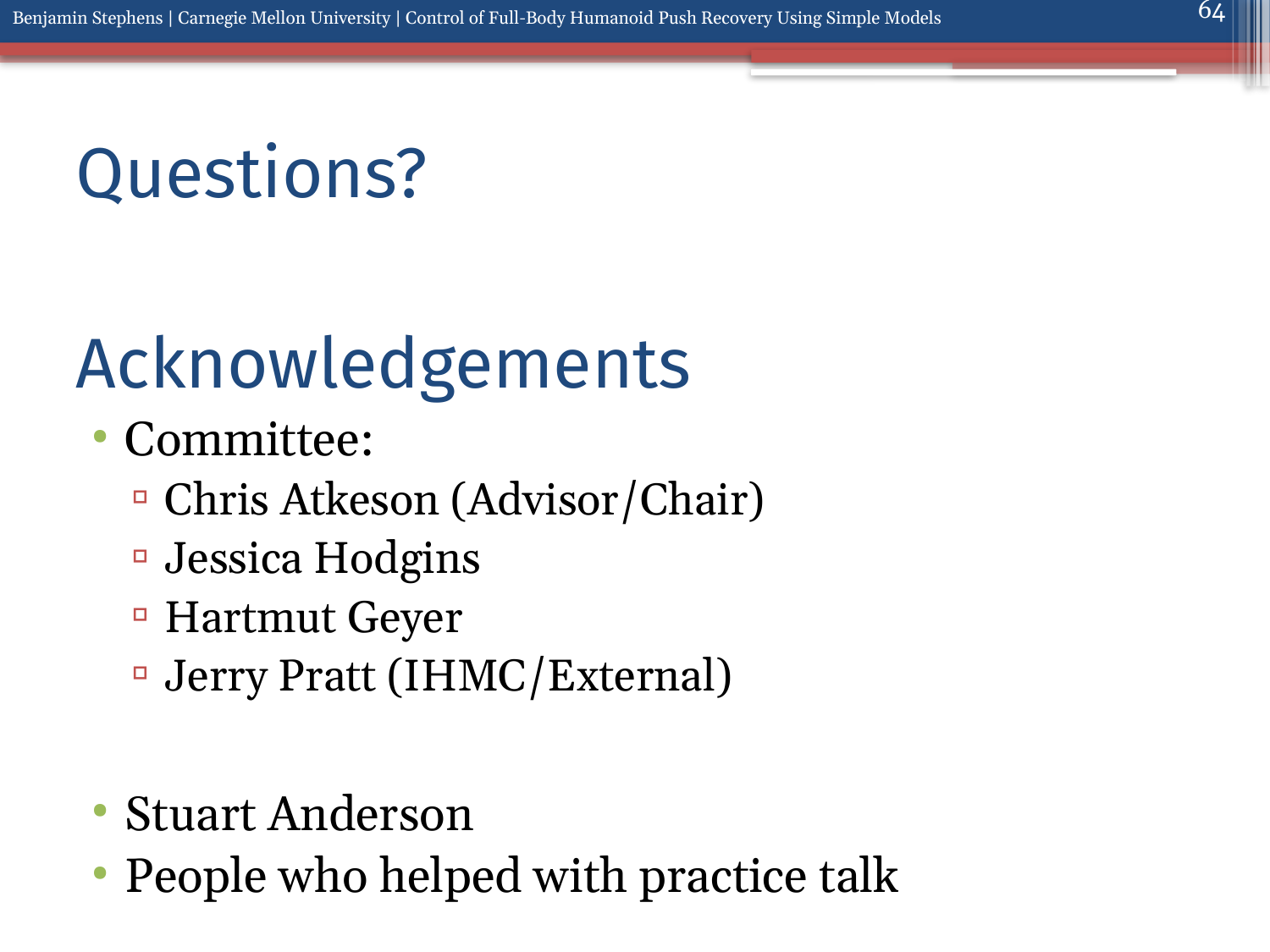

64
Questions?
# Acknowledgements
Committee:
Chris Atkeson (Advisor/Chair)
Jessica Hodgins
Hartmut Geyer
Jerry Pratt (IHMC/External)

Stuart Anderson
People who helped with practice talk